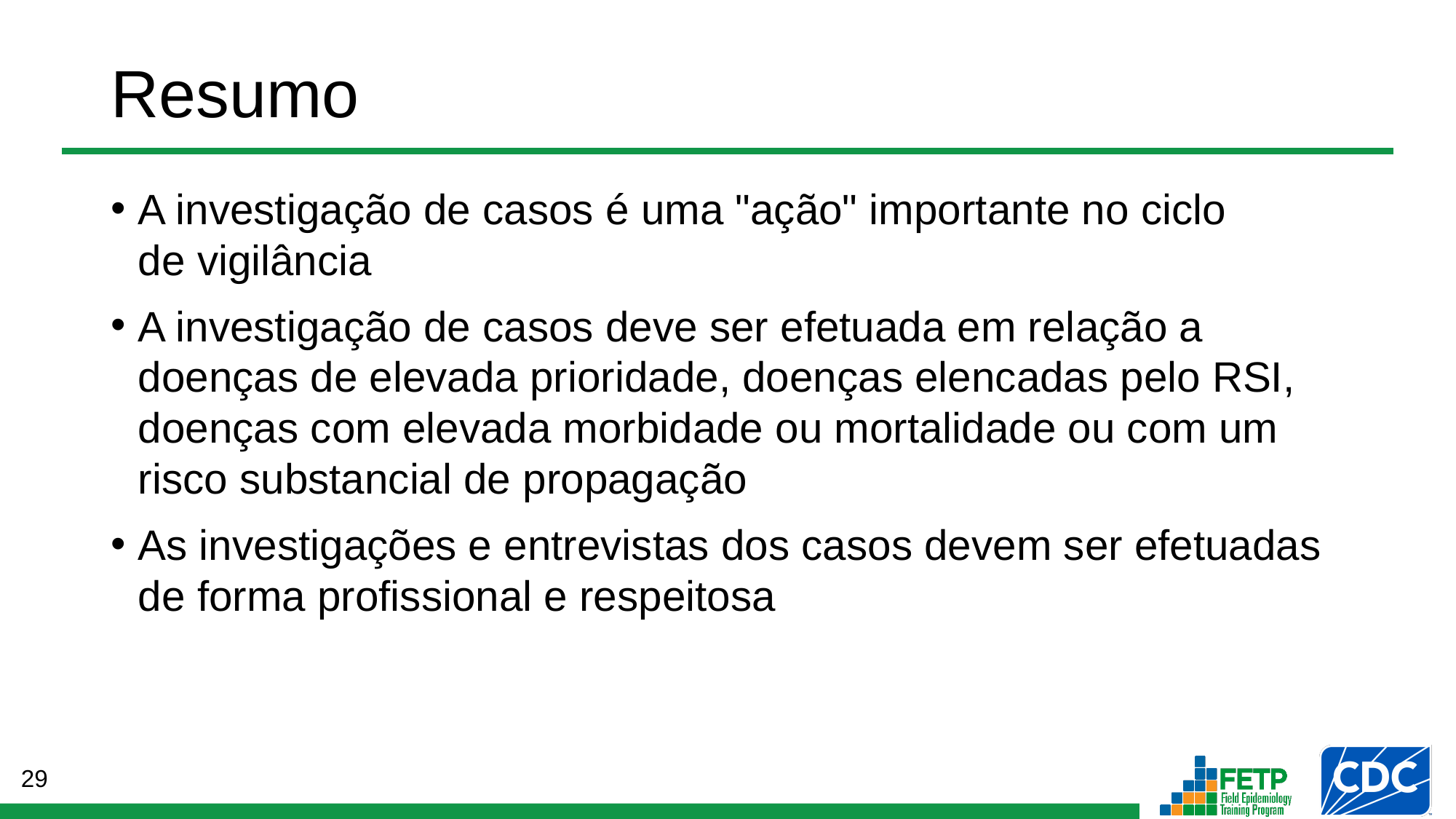

# Resumo
A investigação de casos é uma "ação" importante no ciclo
de vigilância
A investigação de casos deve ser efetuada em relação a doenças de elevada prioridade, doenças elencadas pelo RSI, doenças com elevada morbidade ou mortalidade ou com um risco substancial de propagação
As investigações e entrevistas dos casos devem ser efetuadas de forma profissional e respeitosa